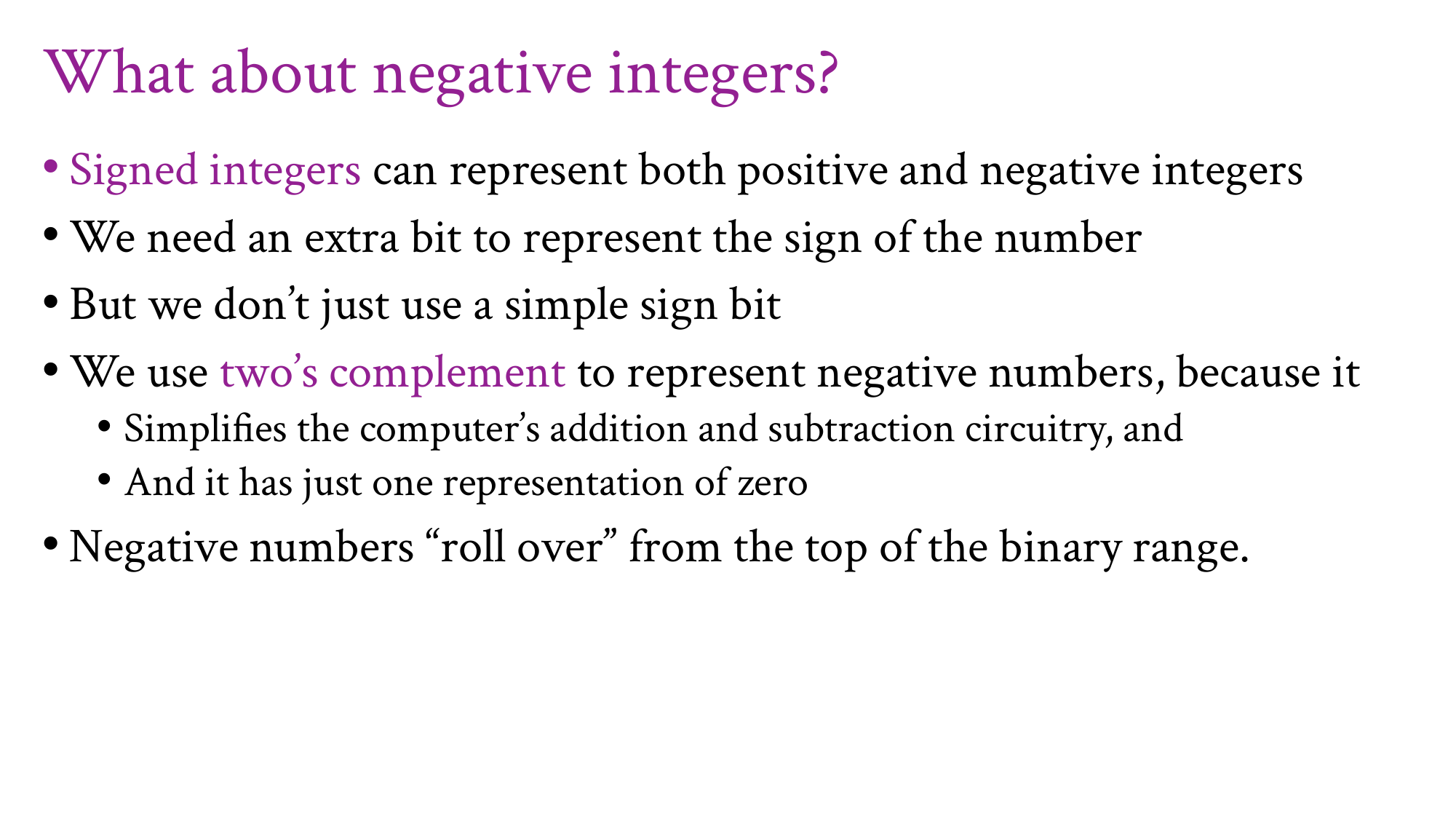

# What about negative integers?
Signed integers can represent both positive and negative integers
We need an extra bit to represent the sign of the number
But we don’t just use a simple sign bit
We use two’s complement to represent negative numbers, because it
Simplifies the computer’s addition and subtraction circuitry, and
And it has just one representation of zero
Negative numbers “roll over” from the top of the binary range.